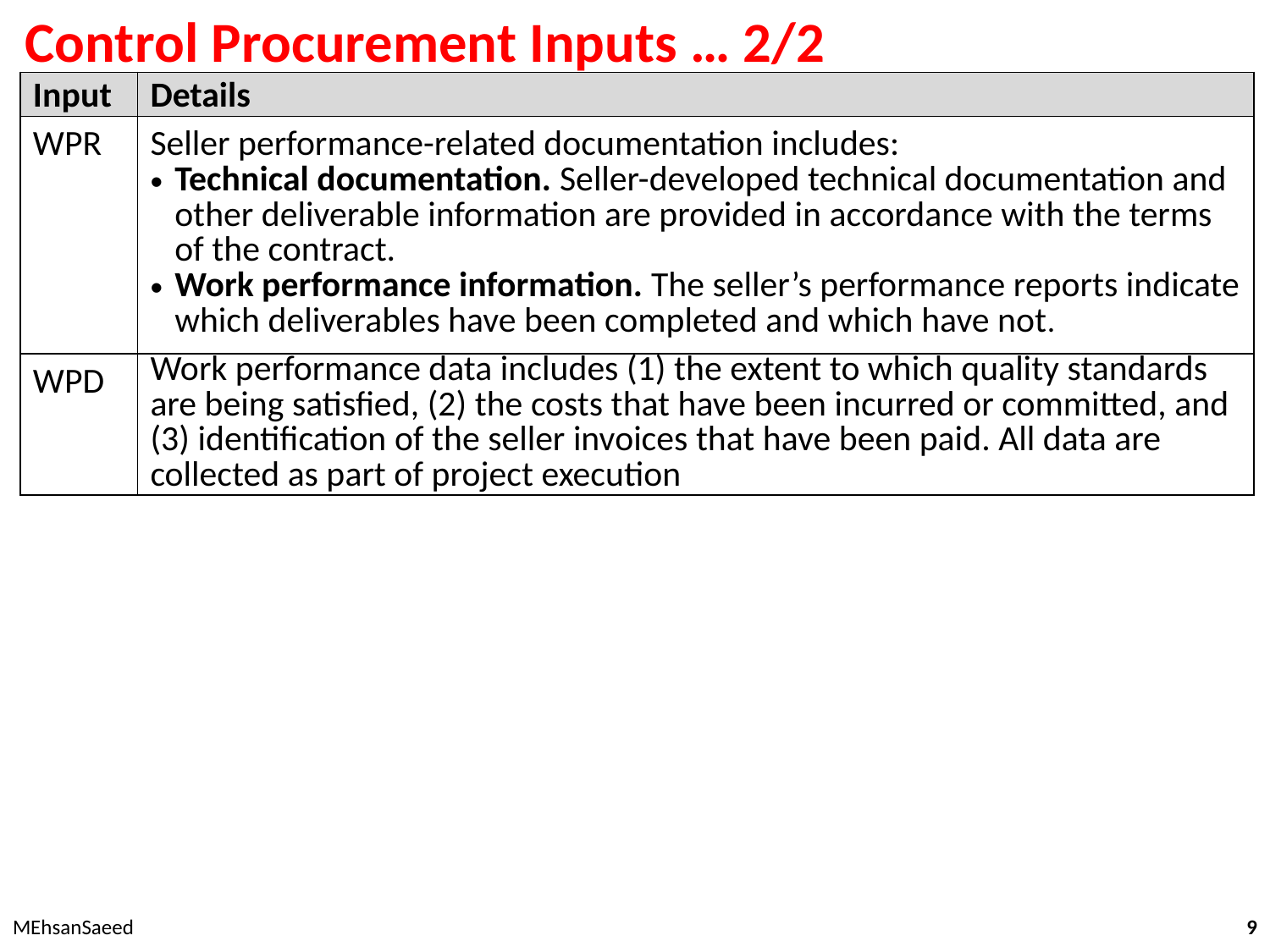

# Control Procurement Inputs … 2/2
| Input | Details |
| --- | --- |
| WPR | Seller performance-related documentation includes: Technical documentation. Seller-developed technical documentation and other deliverable information are provided in accordance with the terms of the contract. Work performance information. The seller’s performance reports indicate which deliverables have been completed and which have not. |
| WPD | Work performance data includes (1) the extent to which quality standards are being satisfied, (2) the costs that have been incurred or committed, and (3) identification of the seller invoices that have been paid. All data are collected as part of project execution |
MEhsanSaeed
9